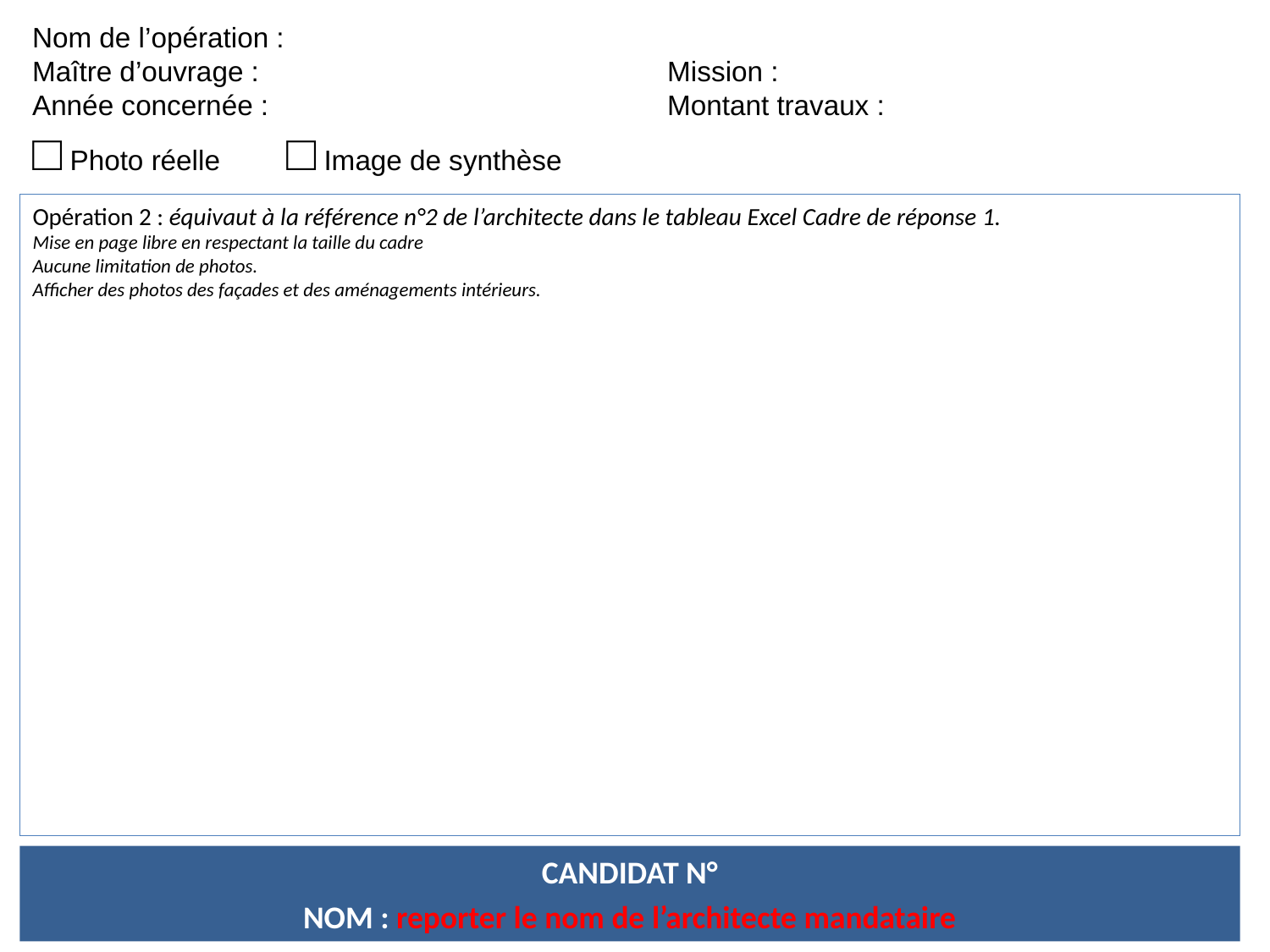

Nom de l’opération :
Maître d’ouvrage :				Mission :
Année concernée :				Montant travaux :
□ Photo réelle	□ Image de synthèse

# Opération 2 : équivaut à la référence n°2 de l’architecte dans le tableau Excel Cadre de réponse 1. Mise en page libre en respectant la taille du cadre Aucune limitation de photos. Afficher des photos des façades et des aménagements intérieurs.

CANDIDAT N°
NOM : reporter le nom de l’architecte mandataire